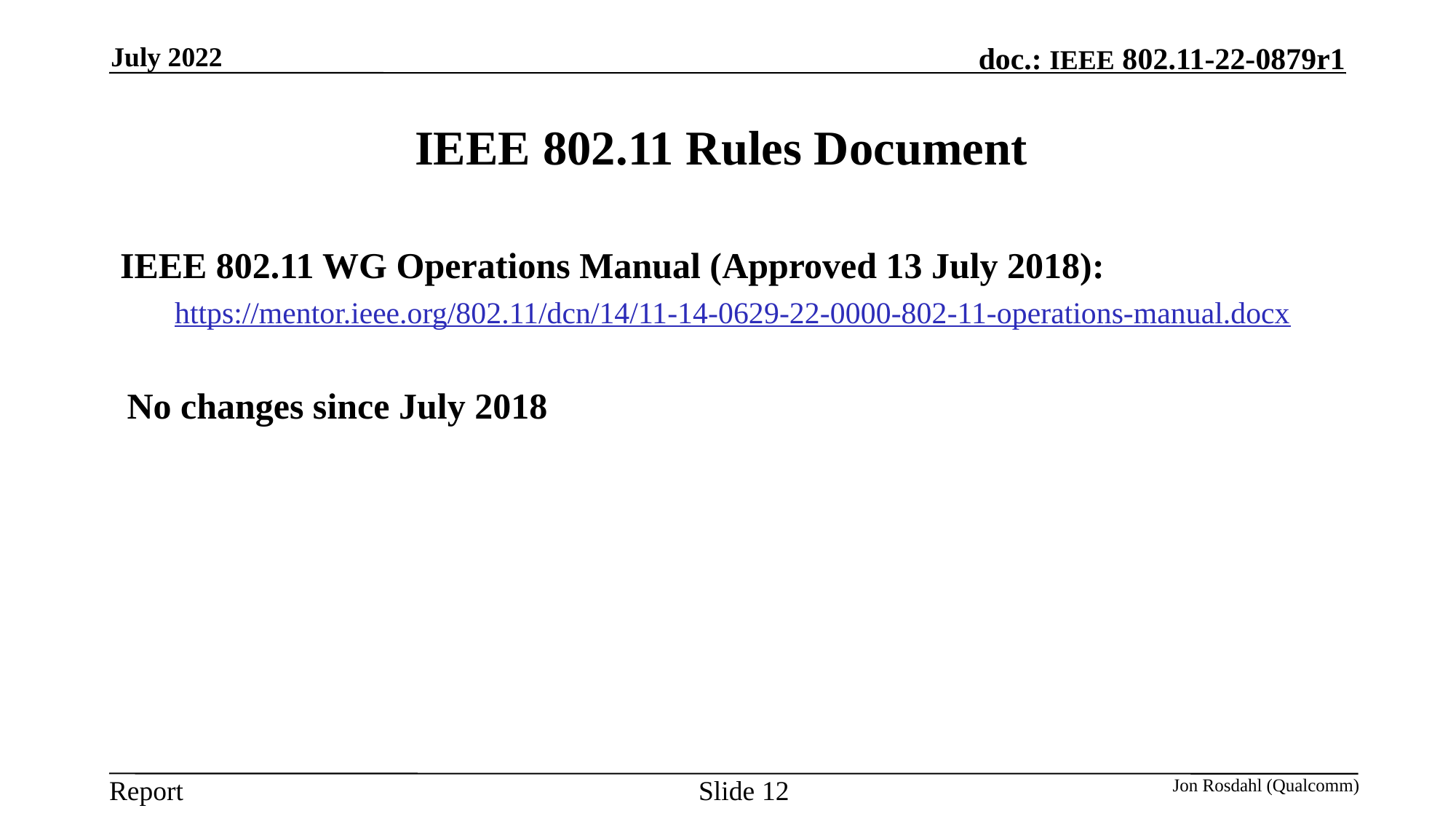

July 2022
# IEEE 802.11 Rules Document
IEEE 802.11 WG Operations Manual (Approved 13 July 2018):
https://mentor.ieee.org/802.11/dcn/14/11-14-0629-22-0000-802-11-operations-manual.docx

No changes since July 2018

Jon Rosdahl (Qualcomm)
Slide 12